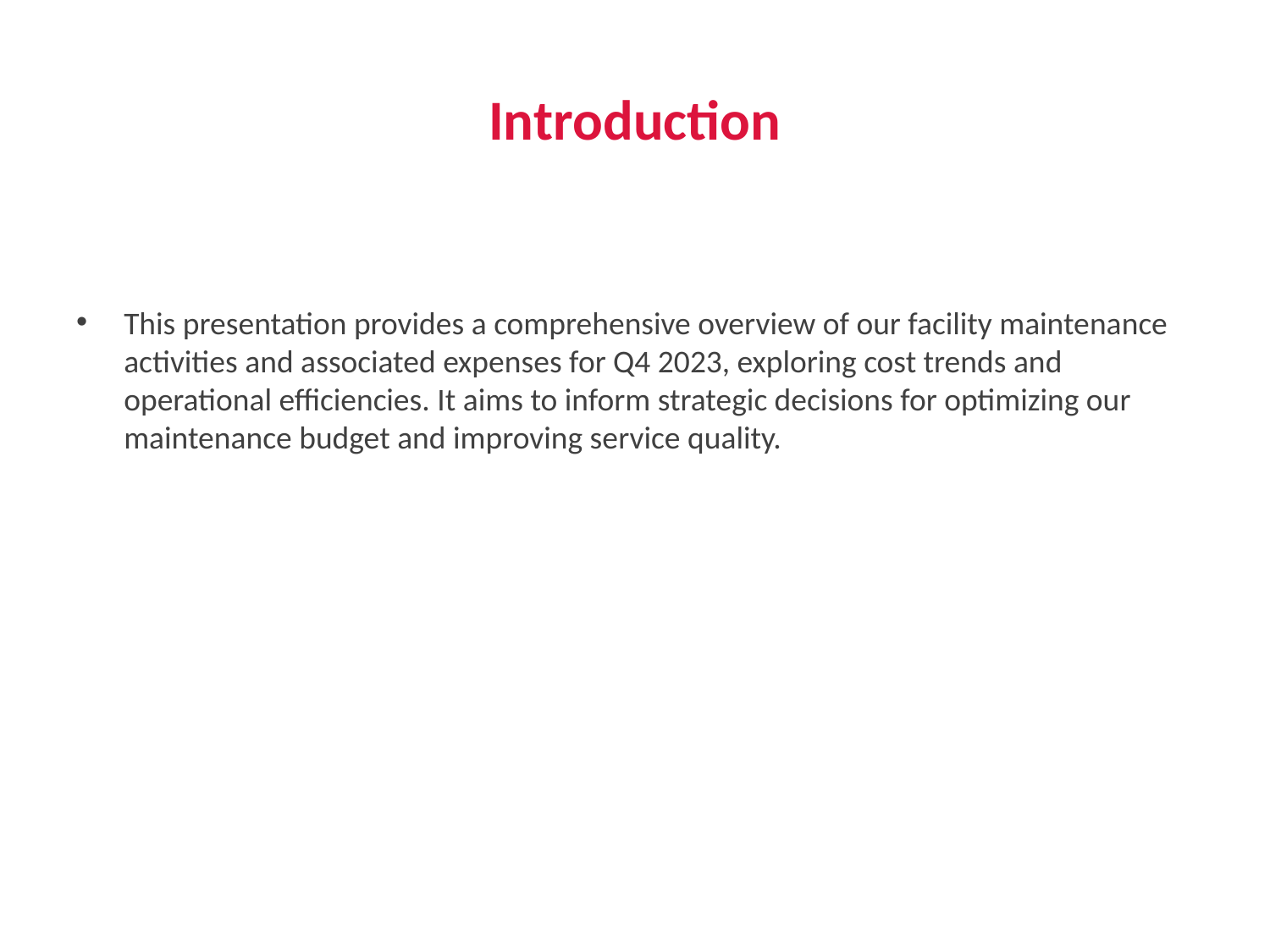

# Introduction

This presentation provides a comprehensive overview of our facility maintenance activities and associated expenses for Q4 2023, exploring cost trends and operational efficiencies. It aims to inform strategic decisions for optimizing our maintenance budget and improving service quality.